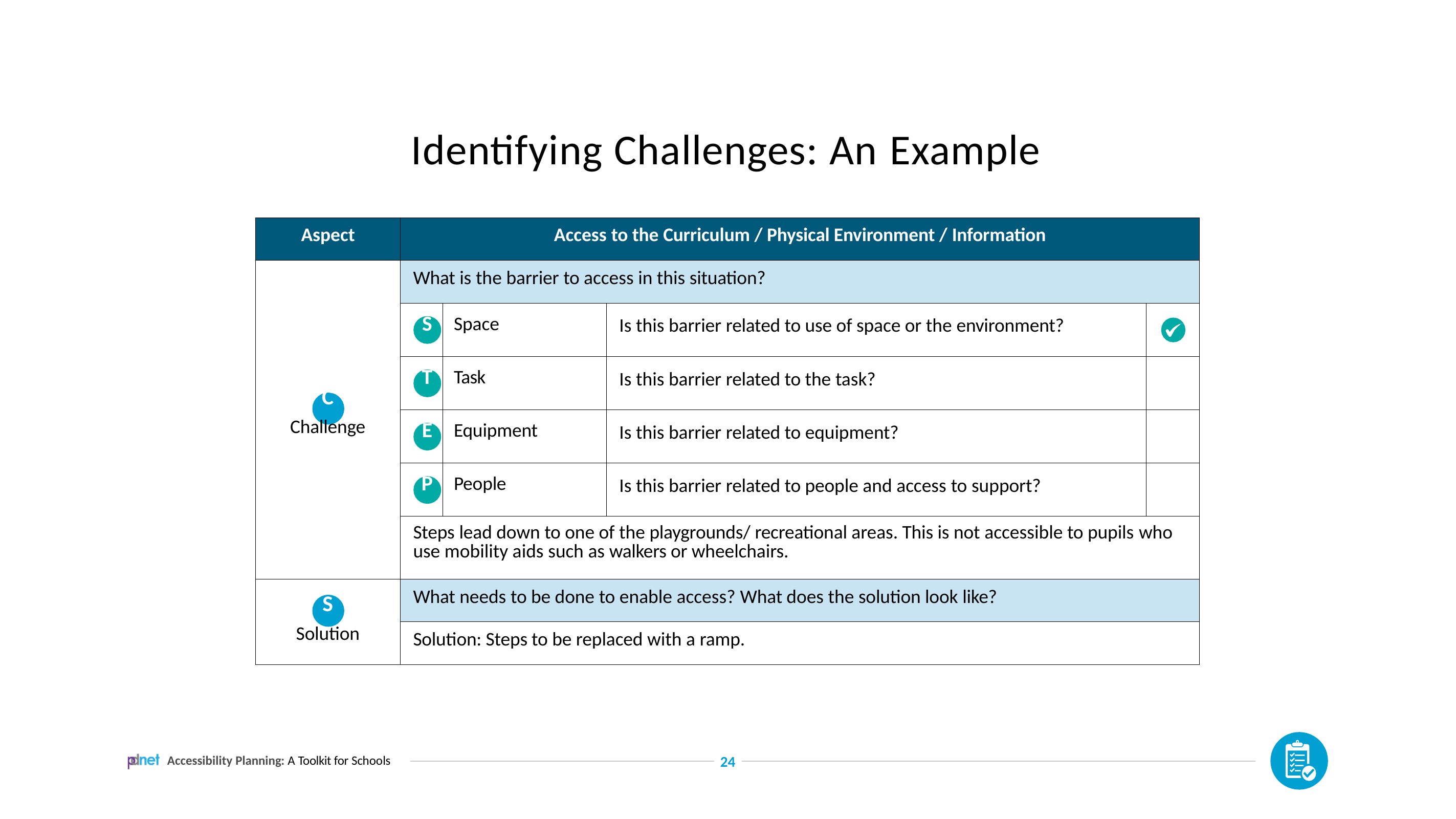

# Identifying Challenges: An Example
| Aspect | Access to the Curriculum / Physical Environment / Information |  |  |  |
| --- | --- | --- | --- | --- |
| C Challenge | What is the barrier to access in this situation? |  |  |  |
|  | S | Space | Is this barrier related to use of space or the environment? |  |
|  | T | Task | Is this barrier related to the task? |  |
|  | E | Equipment | Is this barrier related to equipment? |  |
|  | P | People | Is this barrier related to people and access to support? |  |
|  | Steps lead down to one of the playgrounds/ recreational areas. This is not accessible to pupils who use mobility aids such as walkers or wheelchairs. |  |  |  |
| S Solution | What needs to be done to enable access? What does the solution look like? |  |  |  |
|  | Solution: Steps to be replaced with a ramp. |  |  |  |

Accessibility Planning: A Toolkit for Schools
24